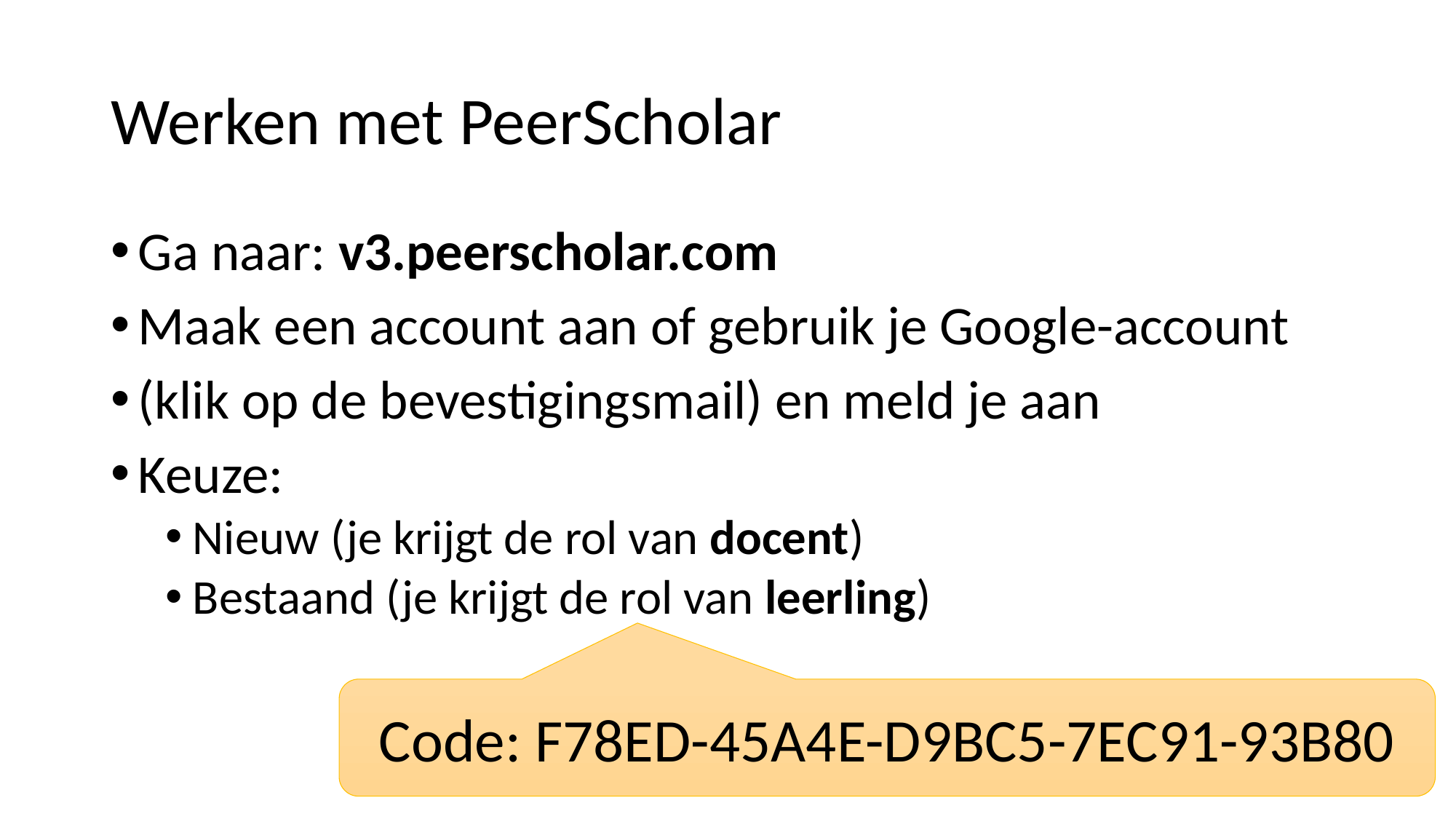

# Werken met PeerScholar
Ga naar: v3.peerscholar.com
Maak een account aan of gebruik je Google-account
(klik op de bevestigingsmail) en meld je aan
Keuze:
Nieuw (je krijgt de rol van docent)
Bestaand (je krijgt de rol van leerling)

Code: F78ED-45A4E-D9BC5-7EC91-93B80